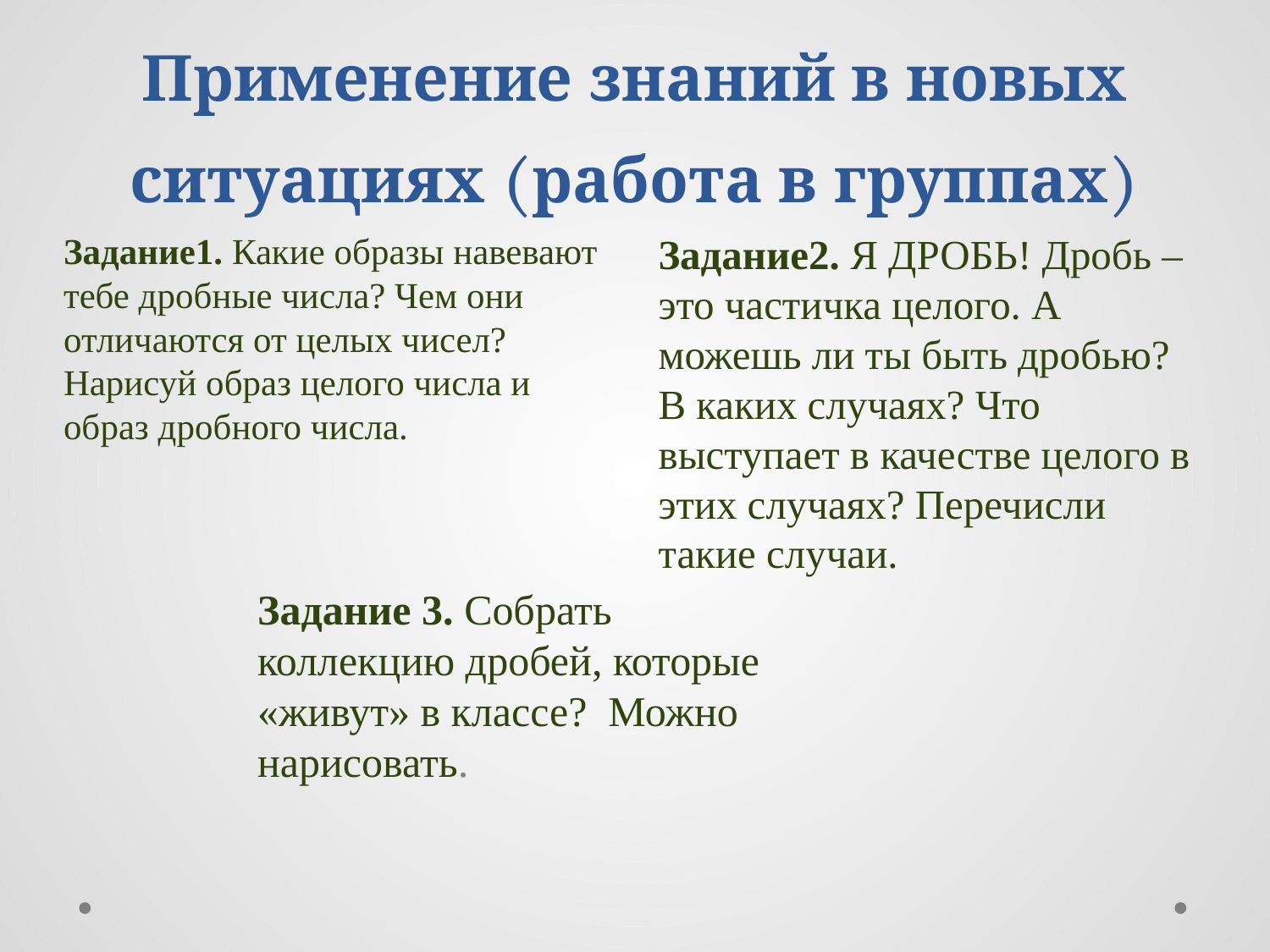

# Применение знаний в новых ситуациях (работа в группах)
Задание1. Какие образы навевают тебе дробные числа? Чем они отличаются от целых чисел?
Нарисуй образ целого числа и образ дробного числа.
Задание2. Я ДРОБЬ! Дробь – это частичка целого. А можешь ли ты быть дробью? В каких случаях? Что выступает в качестве целого в этих случаях? Перечисли такие случаи.

Задание 3. Собрать коллекцию дробей, которые «живут» в классе?  Можно нарисовать.